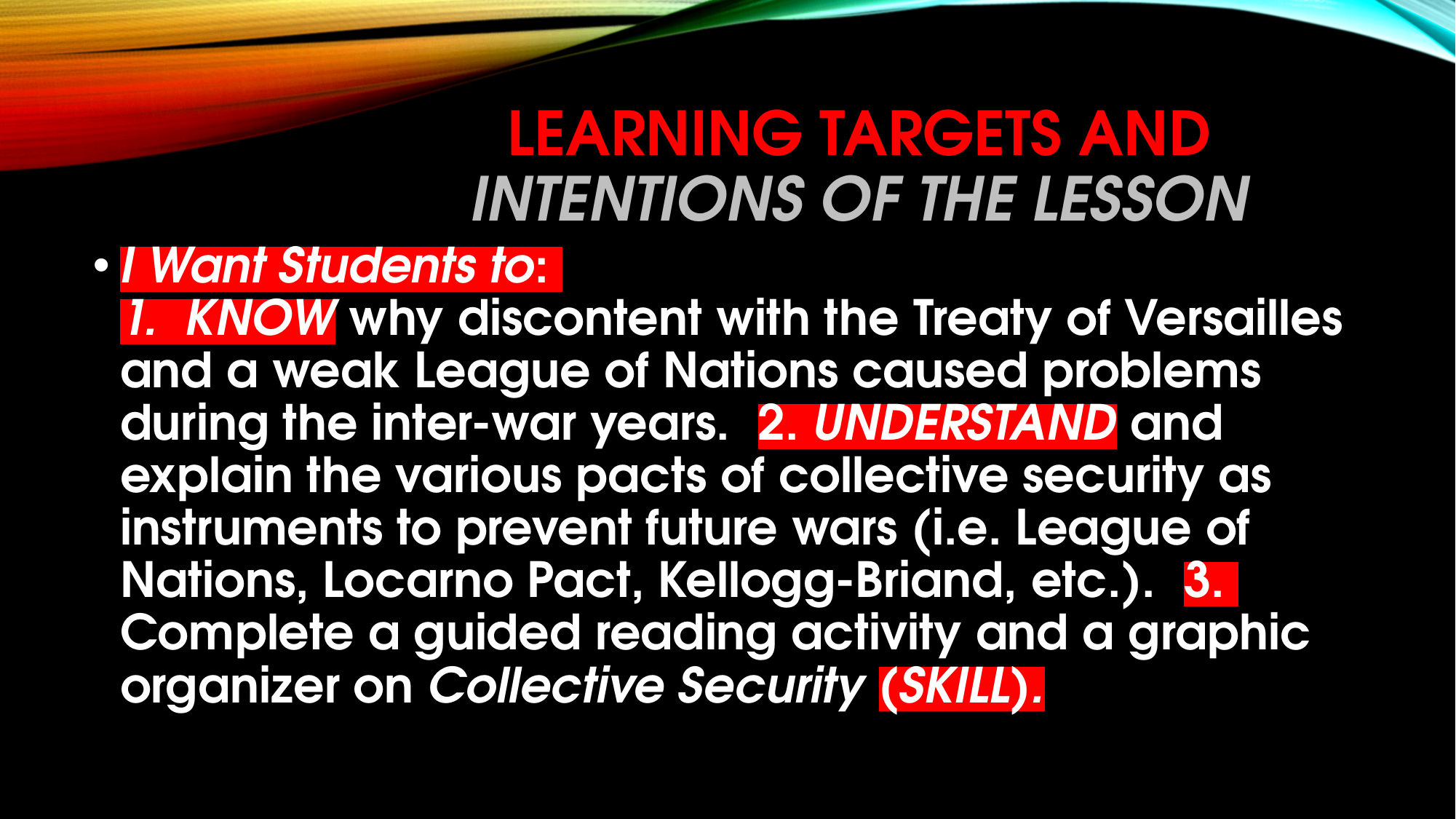

# Learning Targets and Intentions of the Lesson
I Want Students to:
1.  KNOW why discontent with the Treaty of Versailles and a weak League of Nations caused problems during the inter-war years.  2. UNDERSTAND and explain the various pacts of collective security as instruments to prevent future wars (i.e. League of Nations, Locarno Pact, Kellogg-Briand, etc.).  3.  Complete a guided reading activity and a graphic organizer on Collective Security (SKILL).